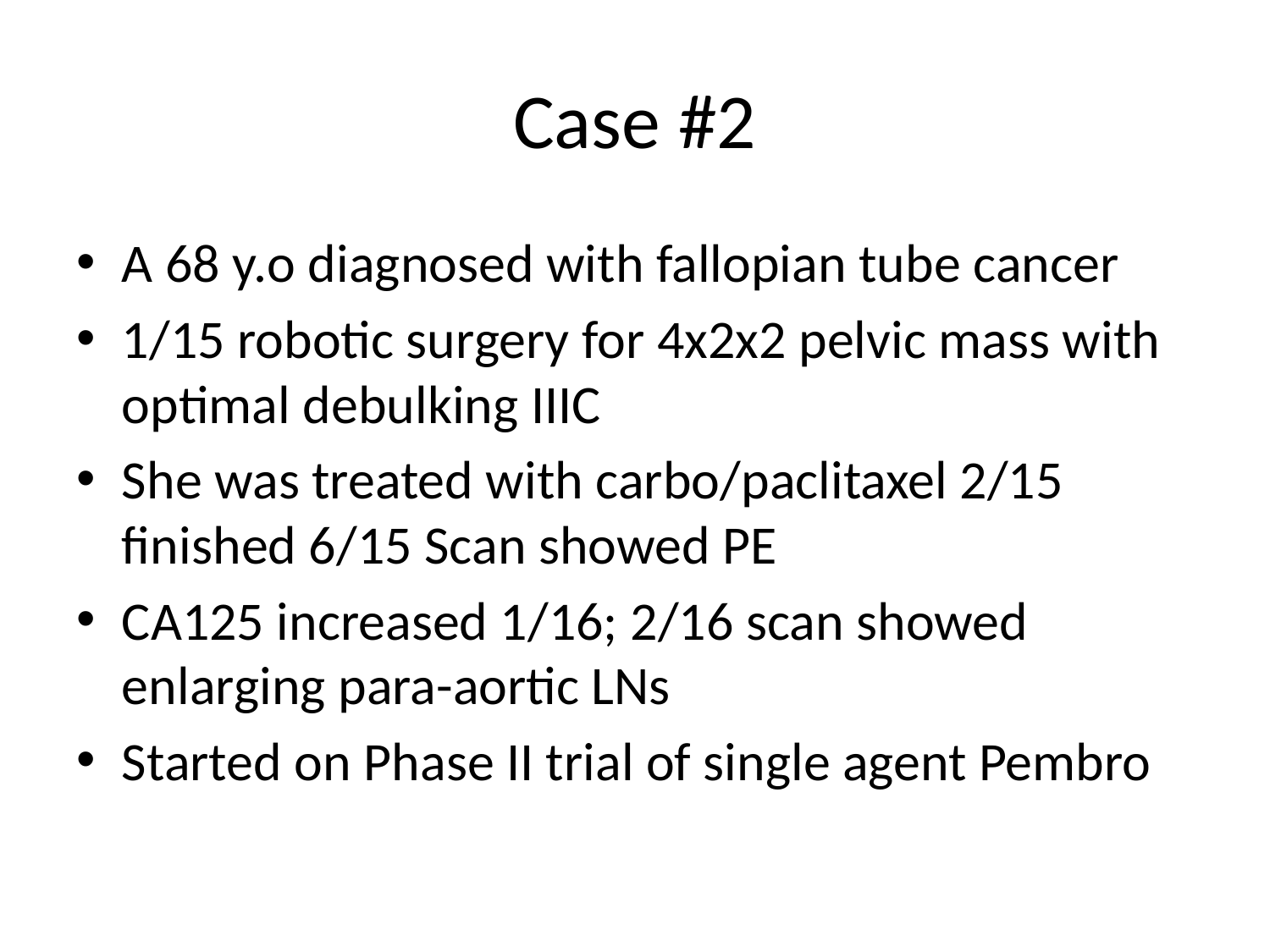

# Case #2
A 68 y.o diagnosed with fallopian tube cancer
1/15 robotic surgery for 4x2x2 pelvic mass with optimal debulking IIIC
She was treated with carbo/paclitaxel 2/15 finished 6/15 Scan showed PE
CA125 increased 1/16; 2/16 scan showed enlarging para-aortic LNs
Started on Phase II trial of single agent Pembro